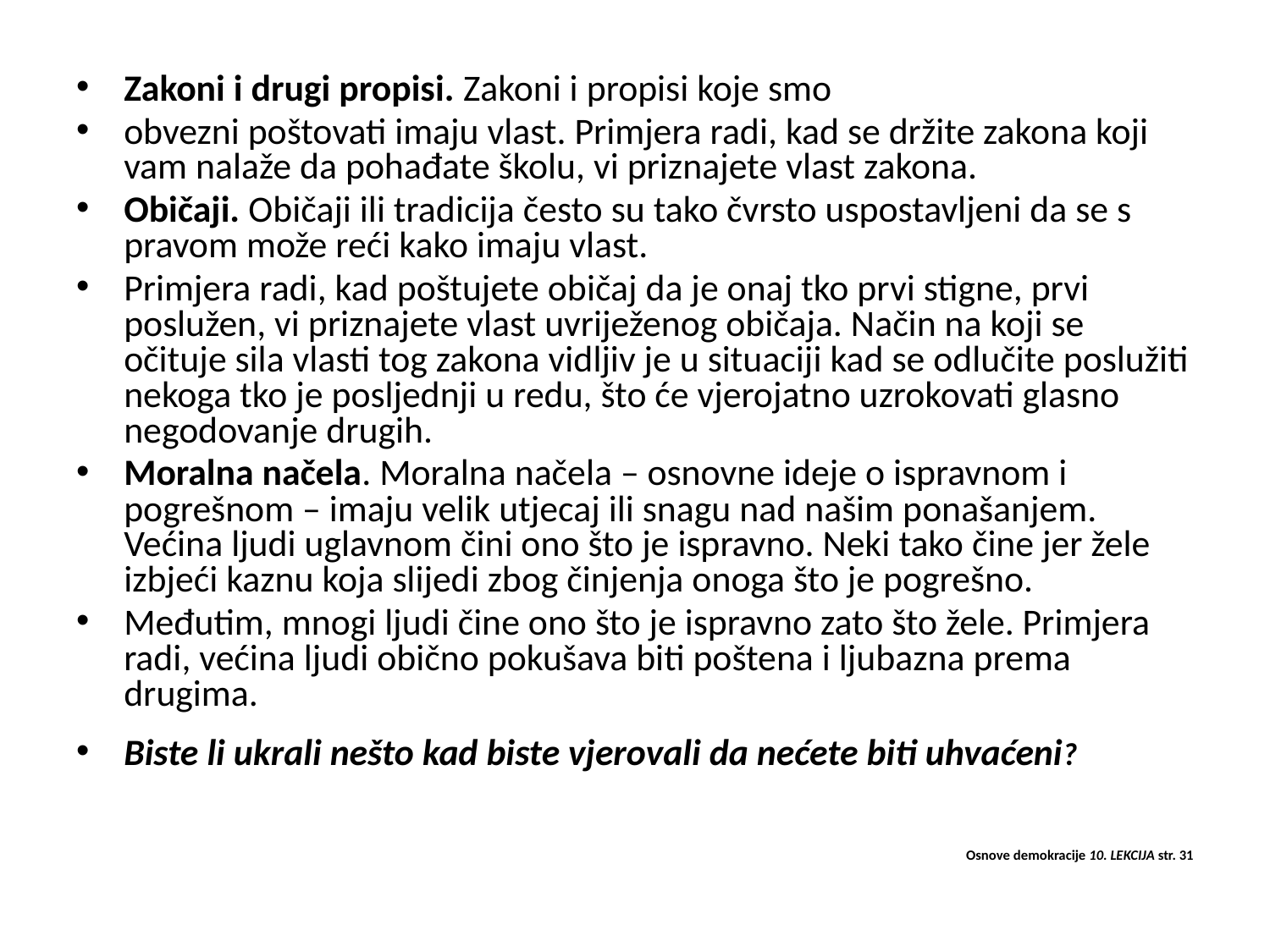

Zakoni i drugi propisi. Zakoni i propisi koje smo
obvezni poštovati imaju vlast. Primjera radi, kad se držite zakona koji vam nalaže da pohađate školu, vi priznajete vlast zakona.
Običaji. Običaji ili tradicija često su tako čvrsto uspostavljeni da se s pravom može reći kako imaju vlast.
Primjera radi, kad poštujete običaj da je onaj tko prvi stigne, prvi poslužen, vi priznajete vlast uvriježenog običaja. Način na koji se očituje sila vlasti tog zakona vidljiv je u situaciji kad se odlučite poslužiti nekoga tko je posljednji u redu, što će vjerojatno uzrokovati glasno negodovanje drugih.
Moralna načela. Moralna načela – osnovne ideje o ispravnom i pogrešnom – imaju velik utjecaj ili snagu nad našim ponašanjem. Većina ljudi uglavnom čini ono što je ispravno. Neki tako čine jer žele izbjeći kaznu koja slijedi zbog činjenja onoga što je pogrešno.
Međutim, mnogi ljudi čine ono što je ispravno zato što žele. Primjera radi, većina ljudi obično pokušava biti poštena i ljubazna prema drugima.

Biste li ukrali nešto kad biste vjerovali da nećete biti uhvaćeni?

Osnove demokracije 10. LEKCIJA str. 31